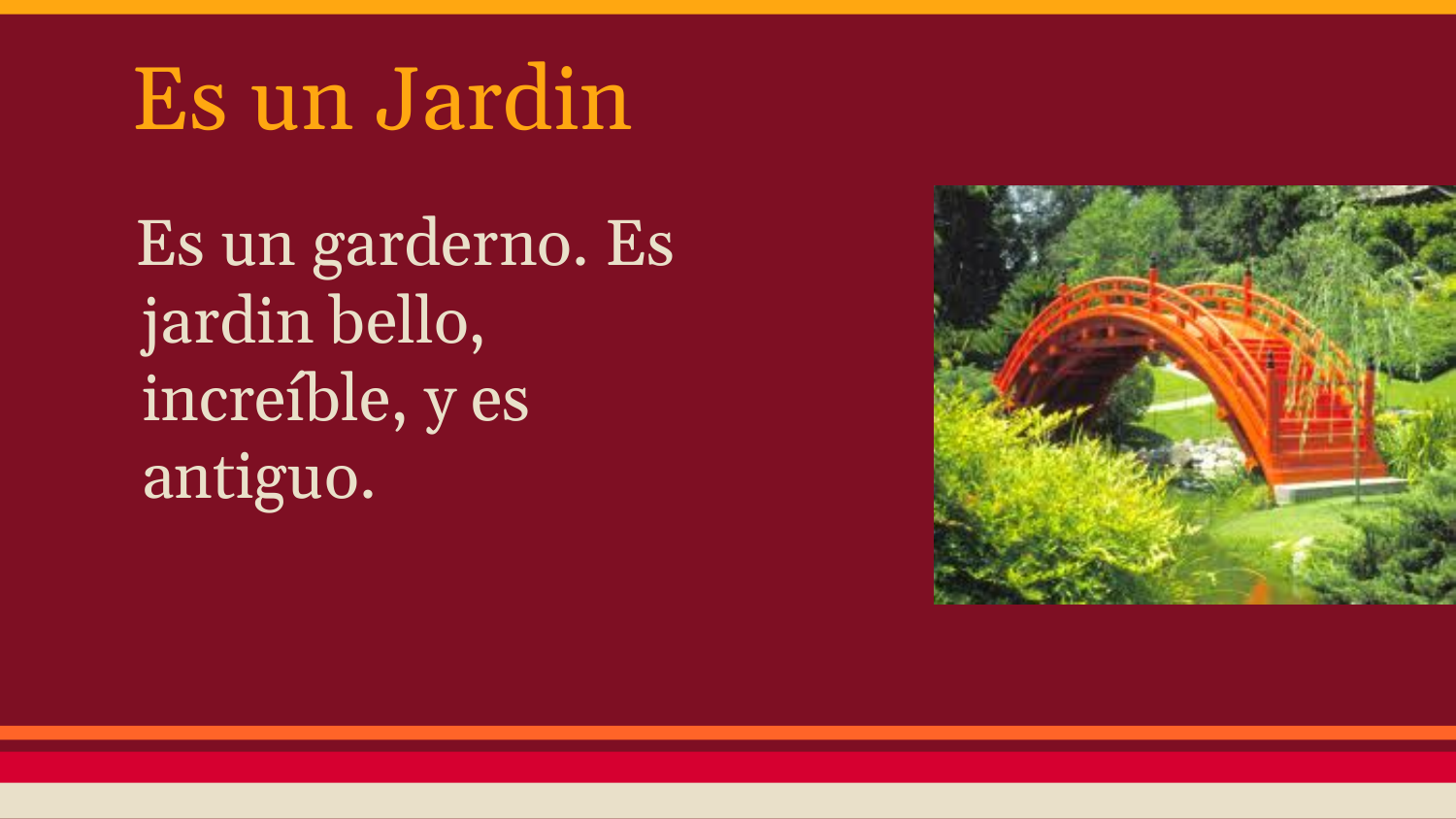

# Es un Jardin
 Es un garderno. Es jardin bello, increíble, y es antiguo.